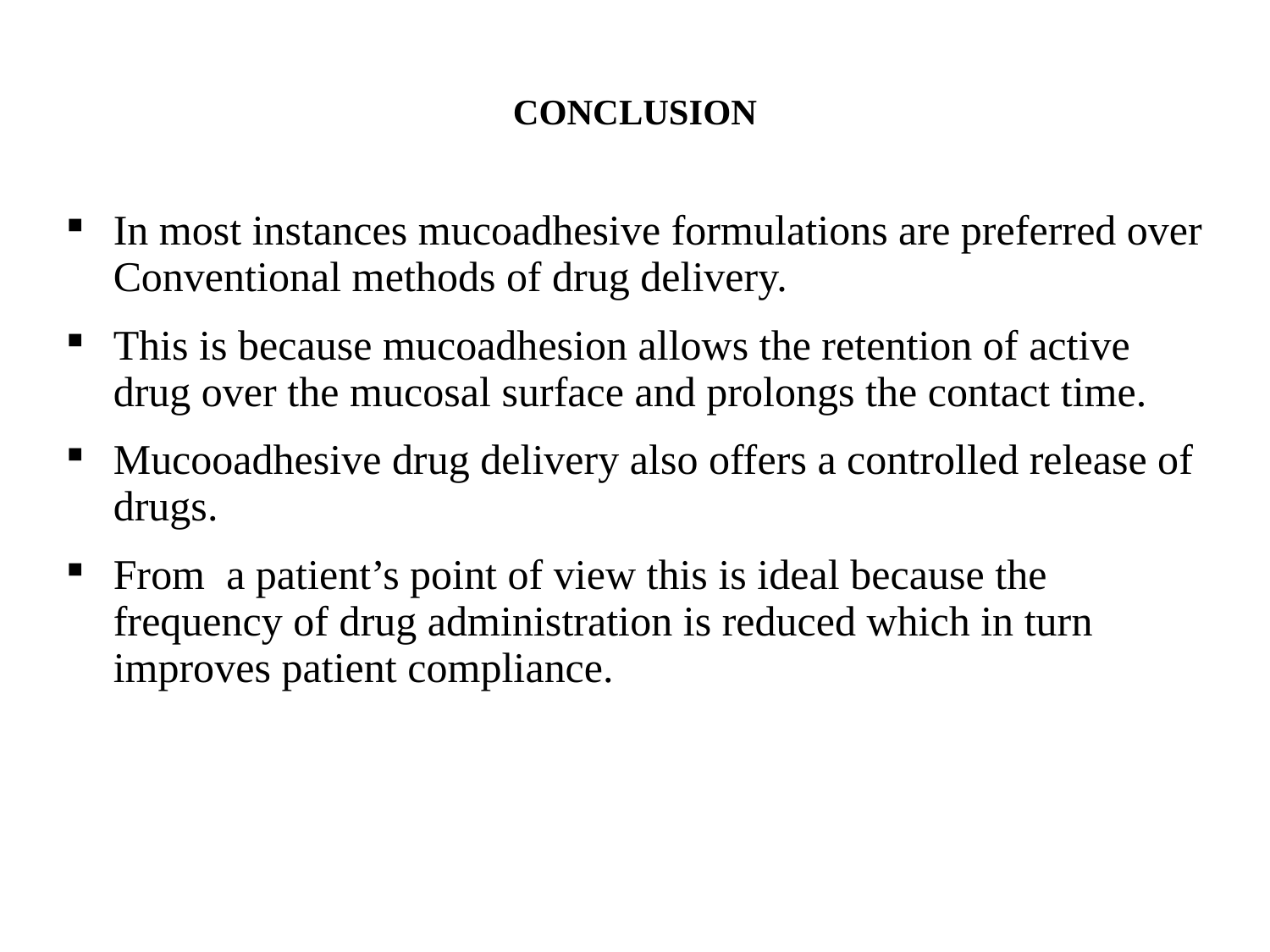

# CONCLUSION
In most instances mucoadhesive formulations are preferred over Conventional methods of drug delivery.
This is because mucoadhesion allows the retention of active drug over the mucosal surface and prolongs the contact time.
Mucooadhesive drug delivery also offers a controlled release of drugs.
From  a patient’s point of view this is ideal because the frequency of drug administration is reduced which in turn improves patient compliance.